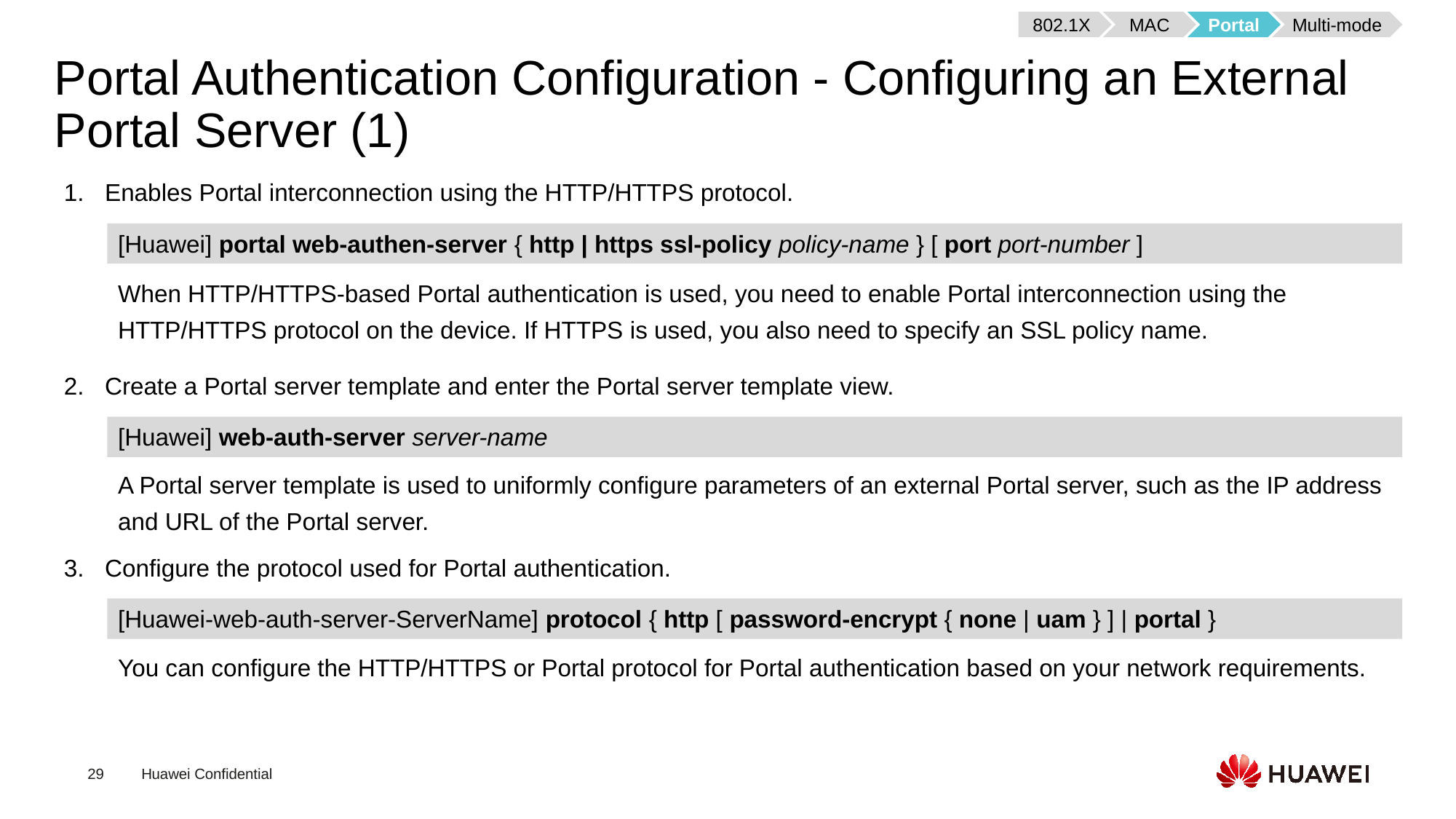

802.1X
MAC
Portal
Multi-mode
# Portal Authentication Configuration - Configuring an External Portal Server (1)
Enables Portal interconnection using the HTTP/HTTPS protocol.
[Huawei] portal web-authen-server { http | https ssl-policy policy-name } [ port port-number ]
When HTTP/HTTPS-based Portal authentication is used, you need to enable Portal interconnection using the HTTP/HTTPS protocol on the device. If HTTPS is used, you also need to specify an SSL policy name.
Create a Portal server template and enter the Portal server template view.
[Huawei] web-auth-server server-name
A Portal server template is used to uniformly configure parameters of an external Portal server, such as the IP address and URL of the Portal server.
Configure the protocol used for Portal authentication.
[Huawei-web-auth-server-ServerName] protocol { http [ password-encrypt { none | uam } ] | portal }
You can configure the HTTP/HTTPS or Portal protocol for Portal authentication based on your network requirements.